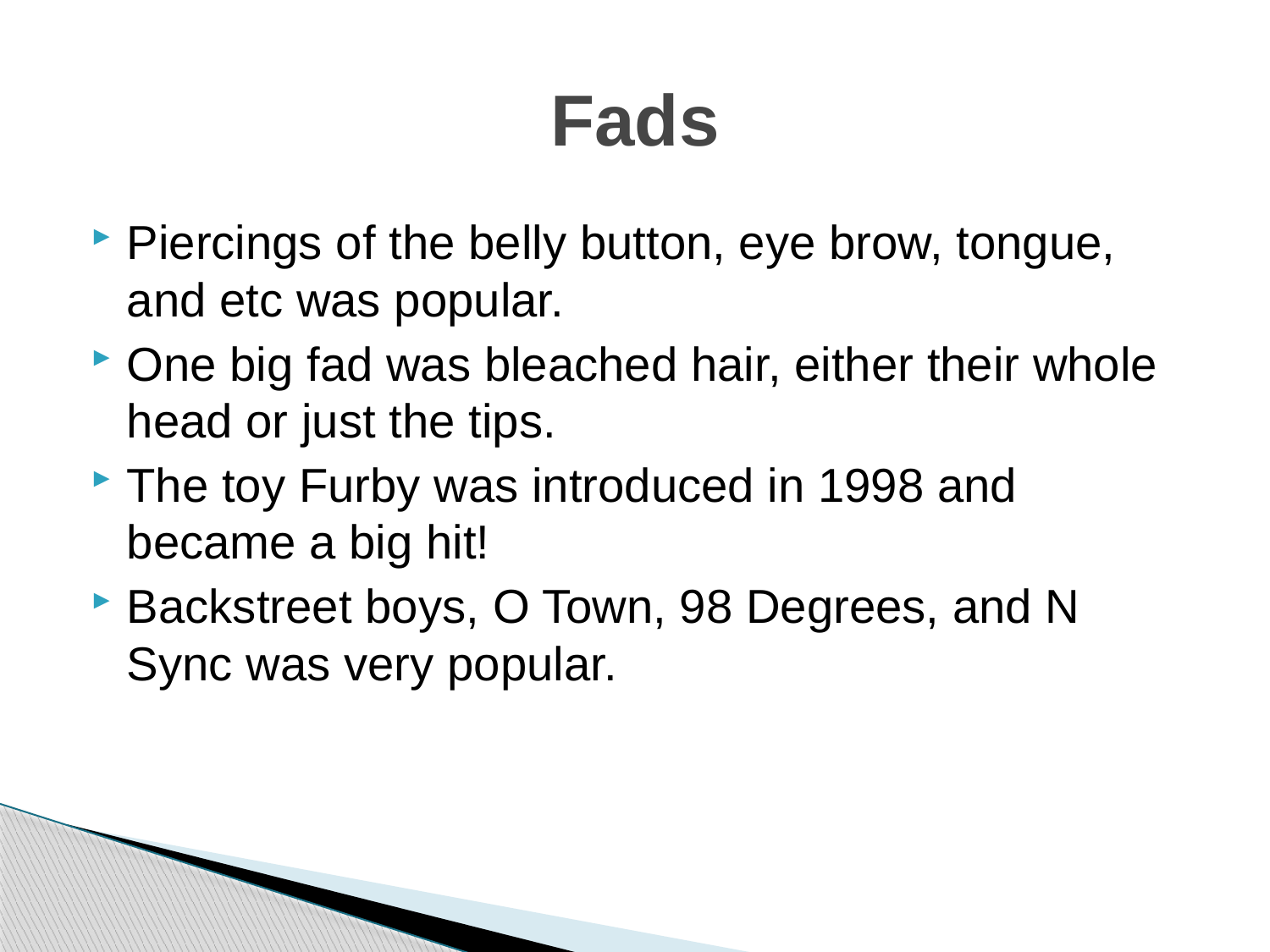

# Fads
Piercings of the belly button, eye brow, tongue, and etc was popular.
One big fad was bleached hair, either their whole head or just the tips.
The toy Furby was introduced in 1998 and became a big hit!
Backstreet boys, O Town, 98 Degrees, and N Sync was very popular.